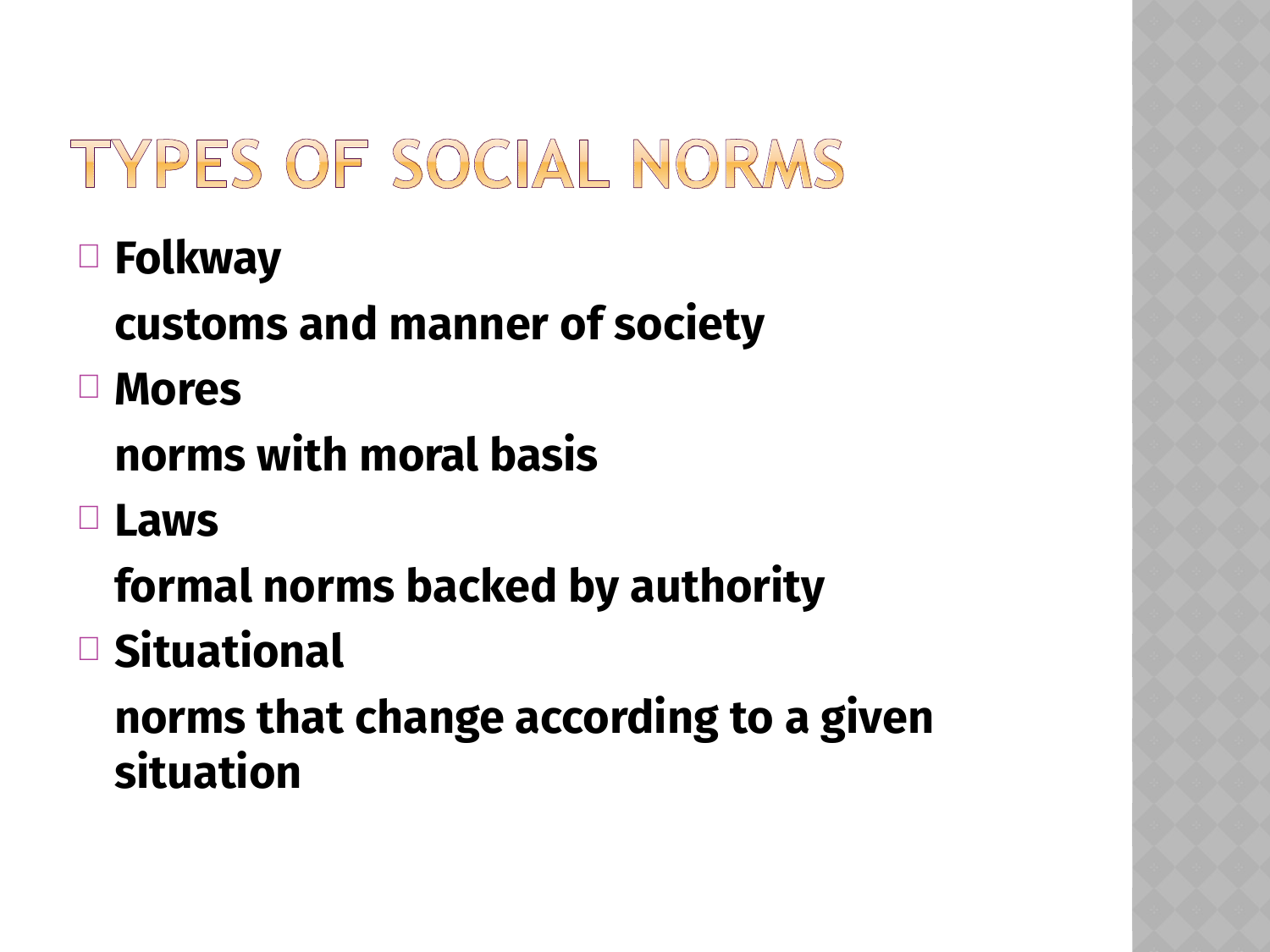

Folkway
customs and manner of society
Mores
norms with moral basis
Laws
formal norms backed by authority
Situational
norms that change according to a given  situation